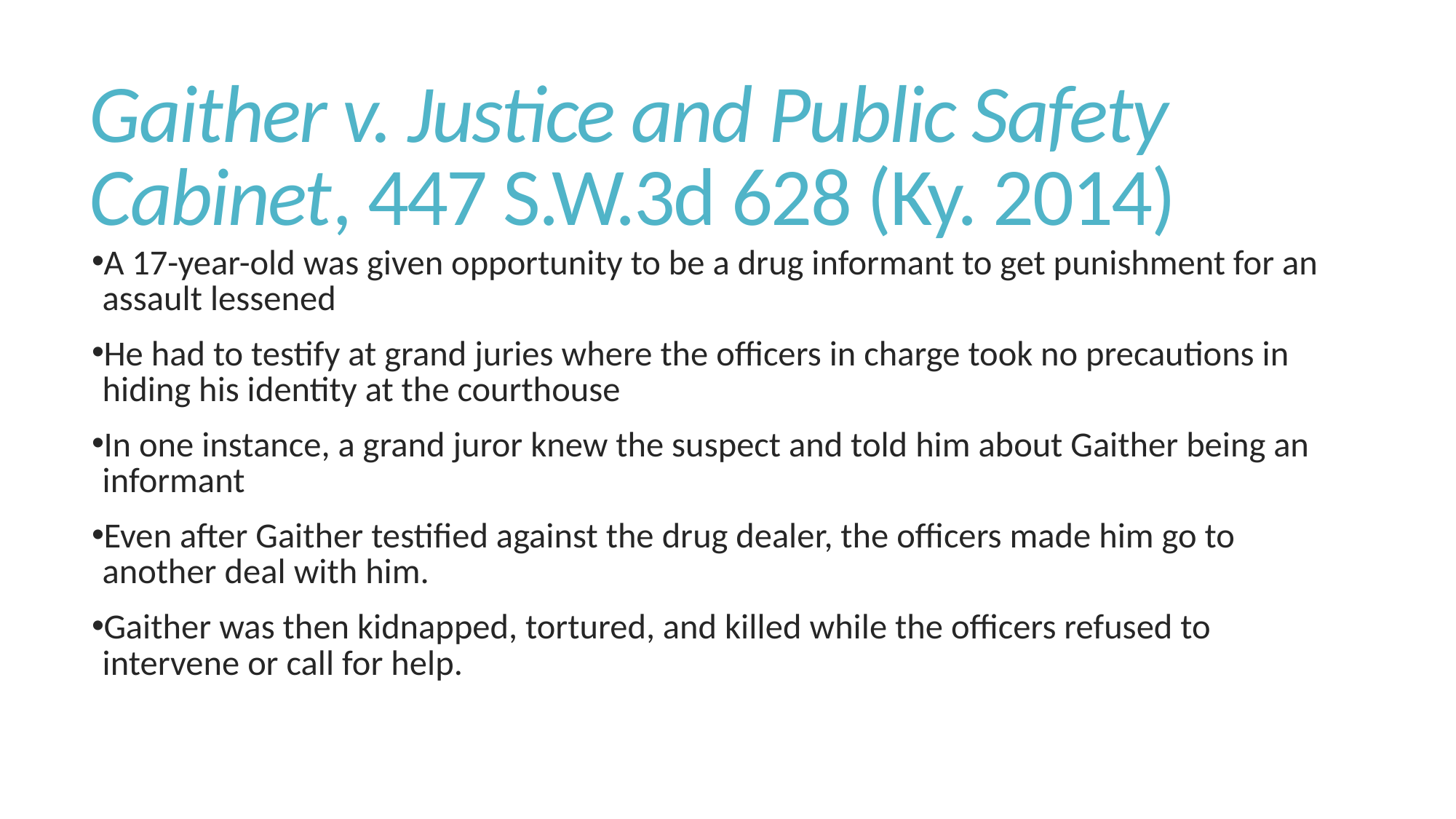

# Gaither v. Justice and Public Safety Cabinet, 447 S.W.3d 628 (Ky. 2014)
A 17-year-old was given opportunity to be a drug informant to get punishment for an assault lessened
He had to testify at grand juries where the officers in charge took no precautions in hiding his identity at the courthouse
In one instance, a grand juror knew the suspect and told him about Gaither being an informant
Even after Gaither testified against the drug dealer, the officers made him go to another deal with him.
Gaither was then kidnapped, tortured, and killed while the officers refused to intervene or call for help.